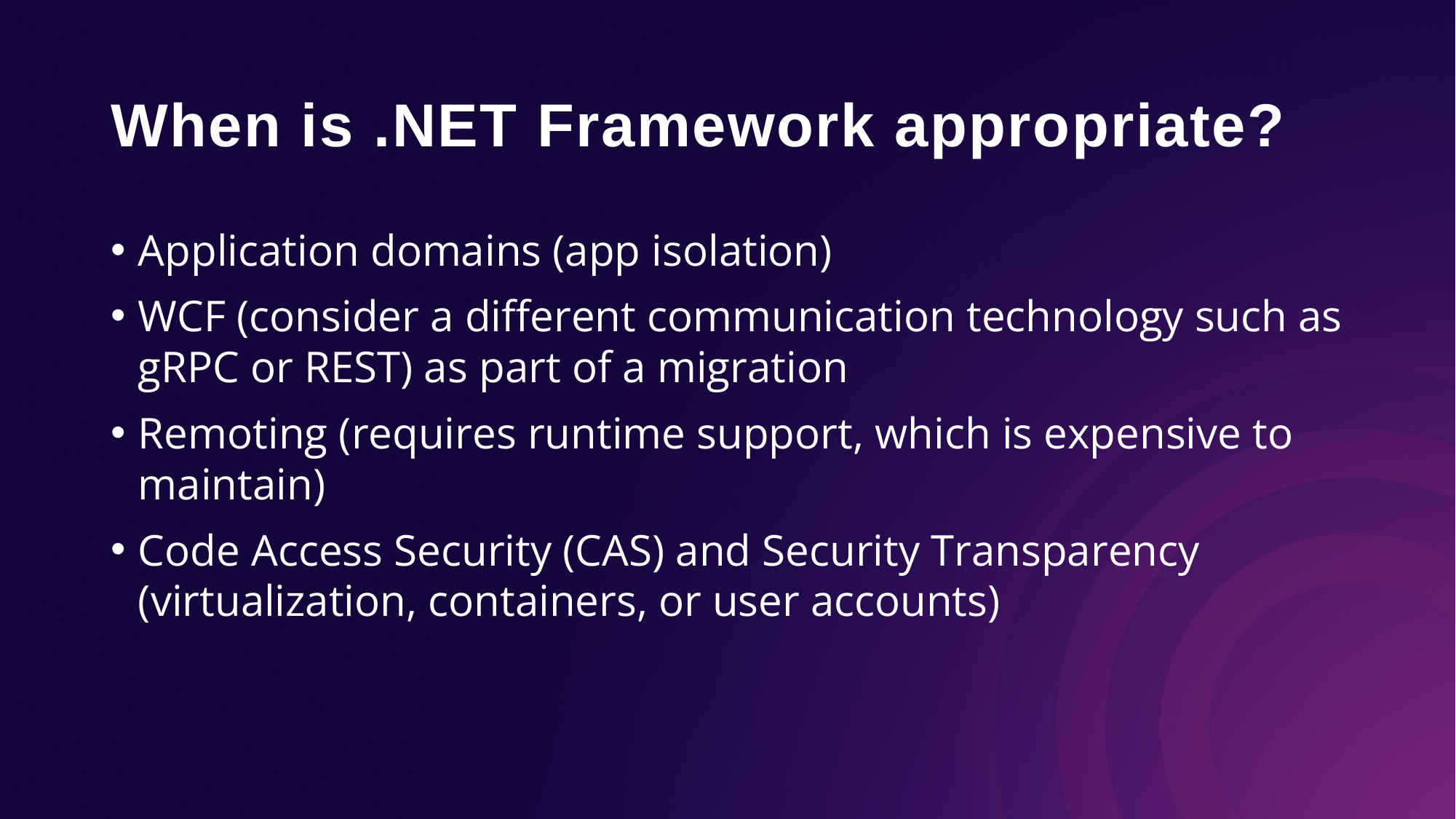

# When is .NET Framework appropriate?
Application domains (app isolation)
WCF (consider a different communication technology such as gRPC or REST) as part of a migration
Remoting (requires runtime support, which is expensive to maintain)
Code Access Security (CAS) and Security Transparency (virtualization, containers, or user accounts)